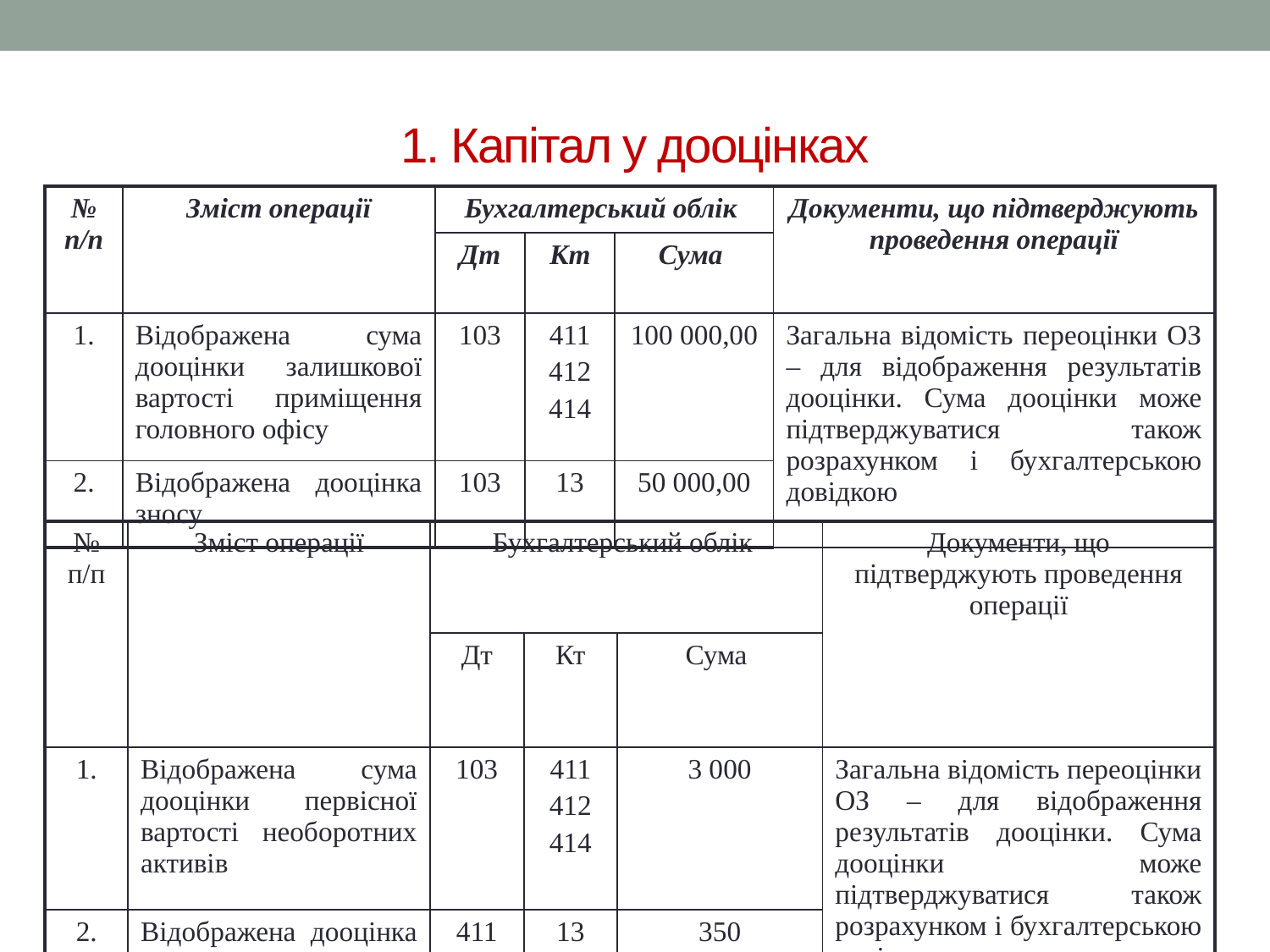

# 1. Капітал у дооцінках
| № п/п | Зміст операції | Бухгалтерський облік |  |  | Документи, що підтверджують проведення операції |
| --- | --- | --- | --- | --- | --- |
|  |  | Дт | Кт | Сума |  |
| 1. | Відображена сума дооцінки залишкової вартості приміщення головного офісу | 103 | 411 412 414 | 100 000,00 | Загальна відомість переоцінки ОЗ – для відображення результатів дооцінки. Сума дооцінки може підтверджуватися також розрахунком і бухгалтерською довідкою |
| 2. | Відображена дооцінка зносу | 103 | 13 | 50 000,00 |  |

| № п/п | Зміст операції | Бухгалтерський облік |  |  | Документи, що підтверджують проведення операції |
| --- | --- | --- | --- | --- | --- |
|  |  | Дт | Кт | Сума |  |
| 1. | Відображена сума дооцінки первісної вартості необоротних активів | 103 | 411 412 414 | 3 000 | Загальна відомість переоцінки ОЗ – для відображення результатів дооцінки. Сума дооцінки може підтверджуватися також розрахунком і бухгалтерською довідкою |
| 2. | Відображена дооцінка зносу | 411 | 13 | 350 |  |